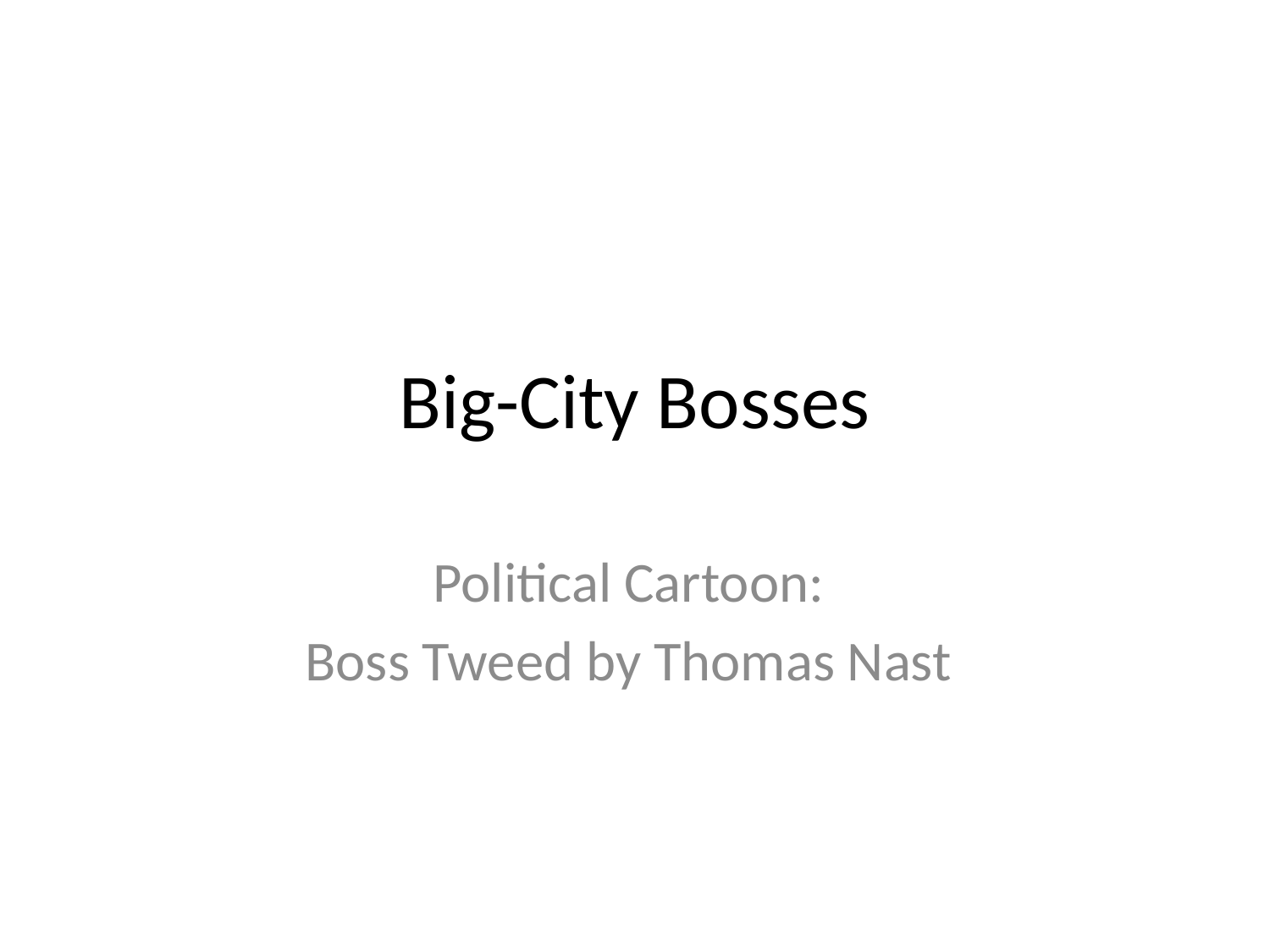

# Big-City Bosses
Political Cartoon:
Boss Tweed by Thomas Nast